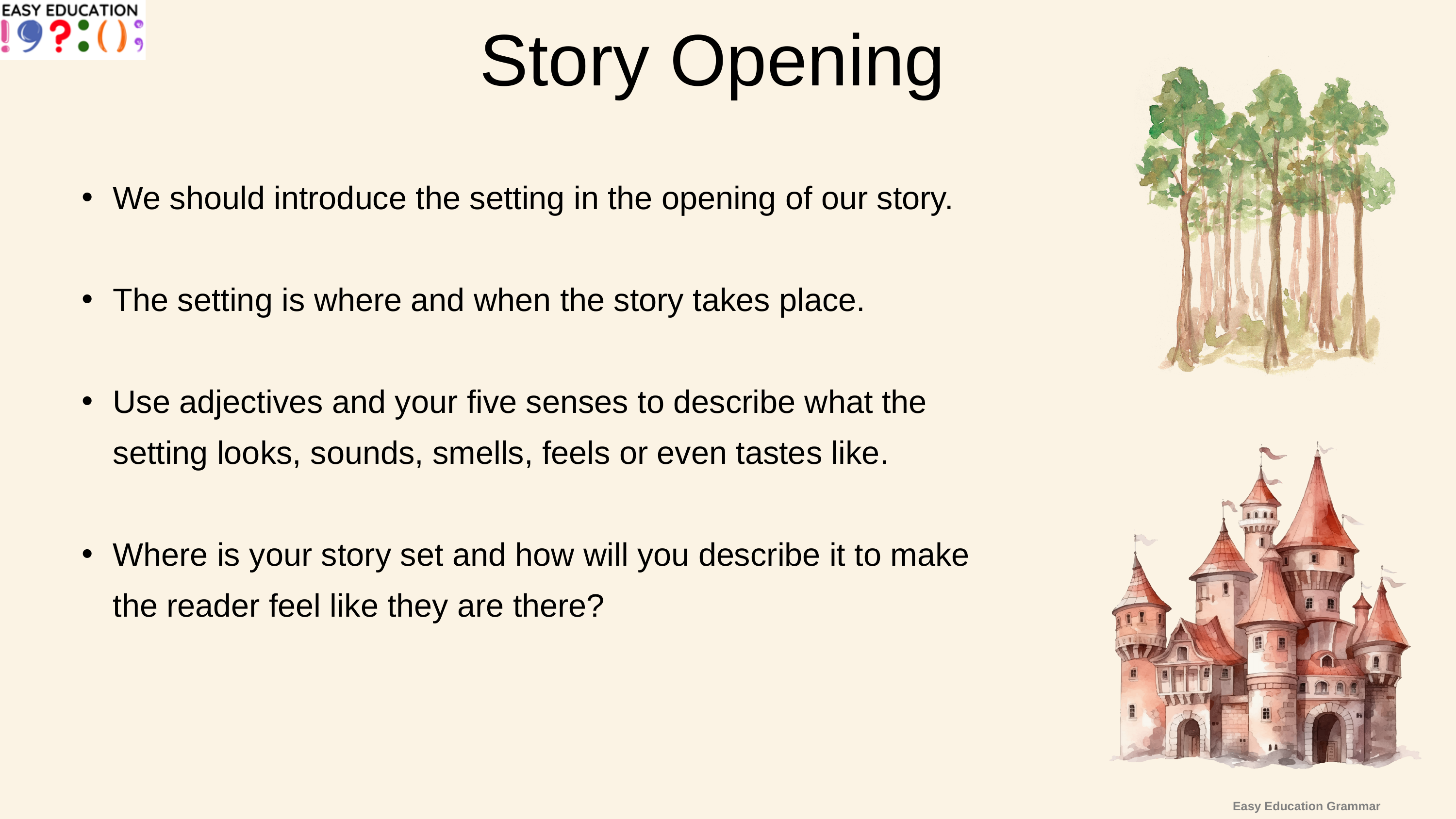

Story Opening

We should introduce the setting in the opening of our story.

The setting is where and when the story takes place.

Use adjectives and your five senses to describe what the setting looks, sounds, smells, feels or even tastes like.

Where is your story set and how will you describe it to make the reader feel like they are there?